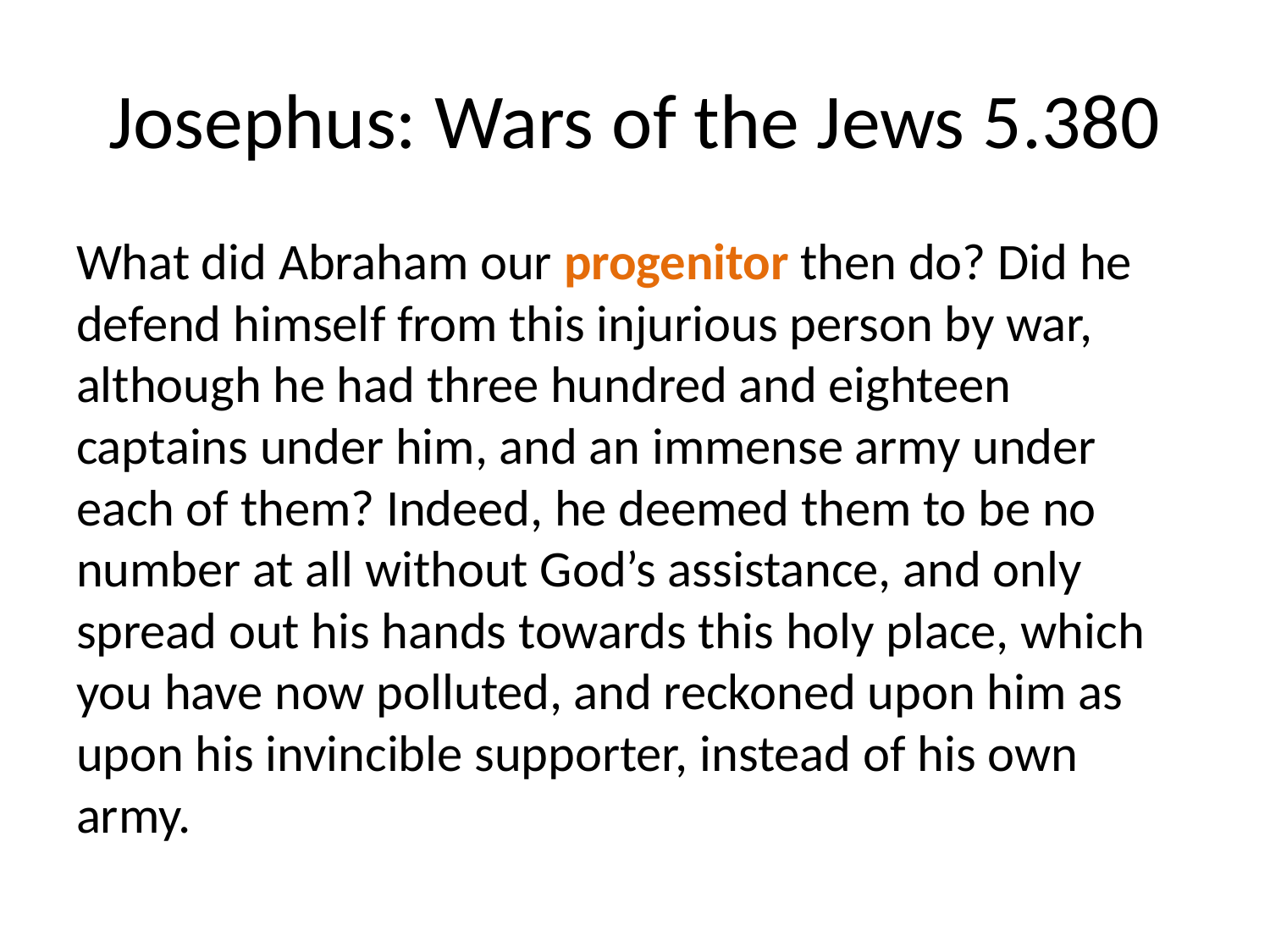

# Josephus: Wars of the Jews 5.380
What did Abraham our progenitor then do? Did he defend himself from this injurious person by war, although he had three hundred and eighteen captains under him, and an immense army under each of them? Indeed, he deemed them to be no number at all without God’s assistance, and only spread out his hands towards this holy place, which you have now polluted, and reckoned upon him as upon his invincible supporter, instead of his own army.